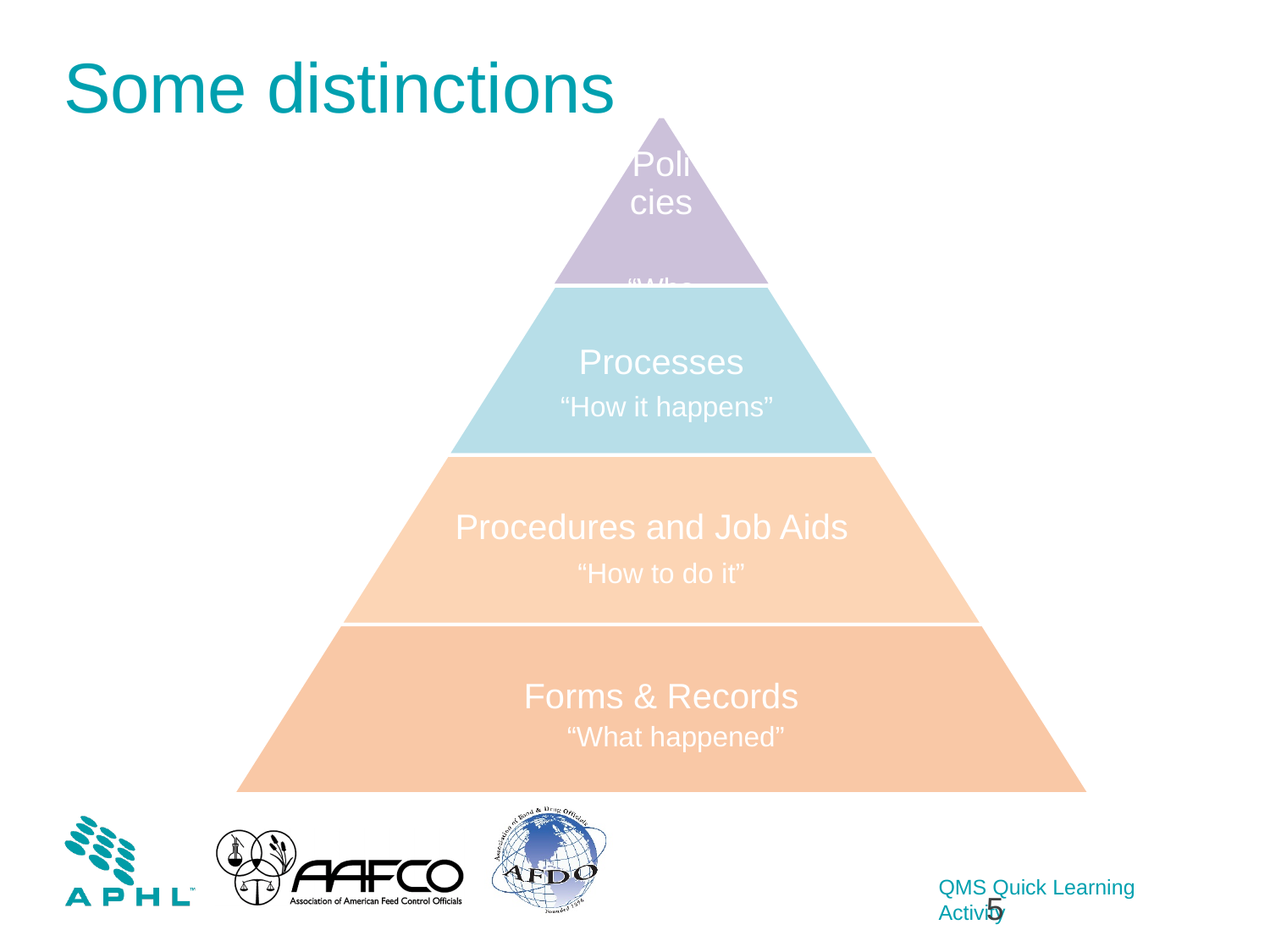

# Some distinctions

Policies
 “What we do”
Processes
 “How it happens”
Procedures and Job Aids
“How to do it”
Forms & Records
   “What happened”

5